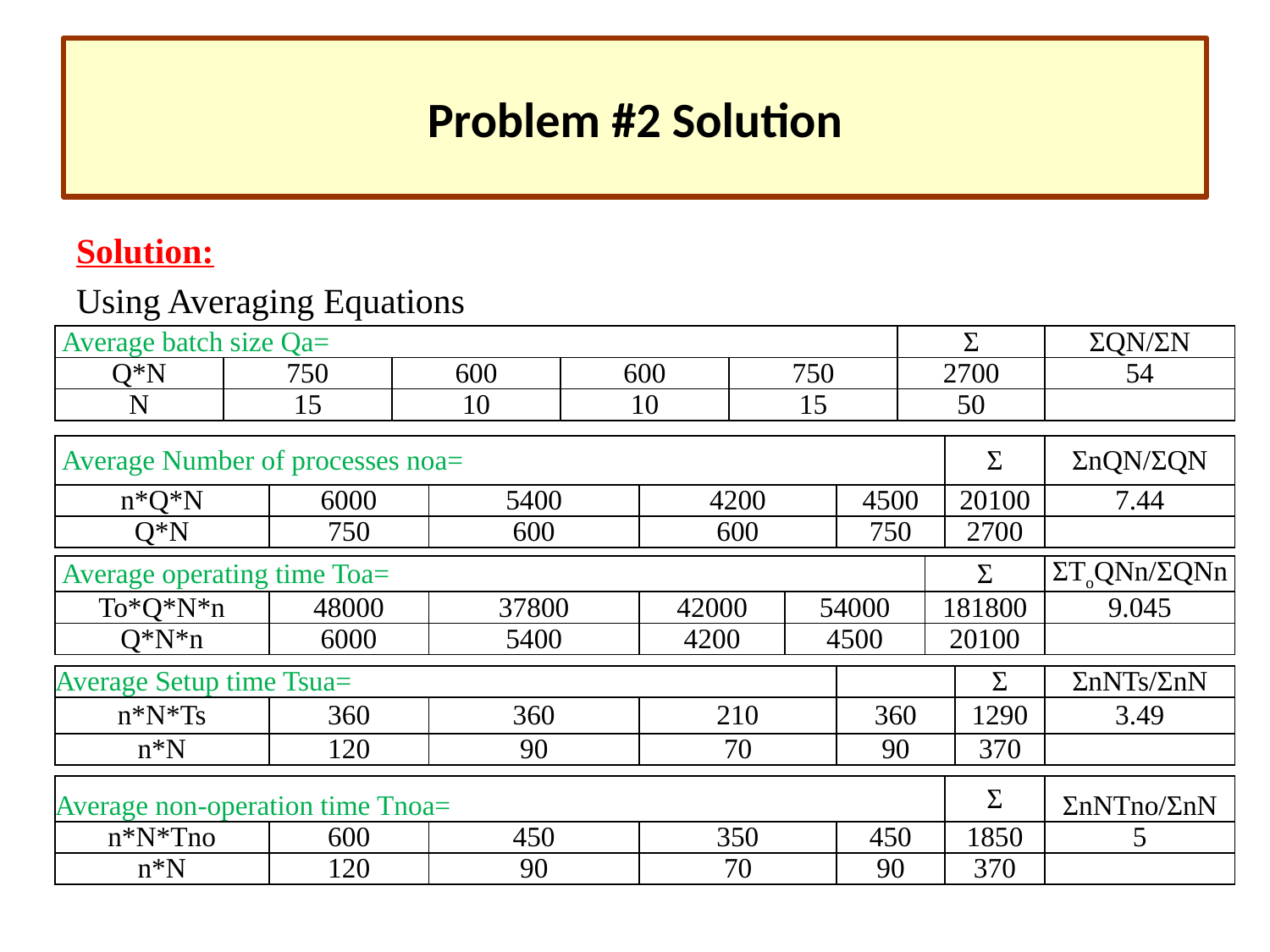

# Problem #2 Solution
Solution:
Using Averaging Equations

| Average batch size Qa= |  |  |  |  | Σ | ΣQN/ΣN |
| --- | --- | --- | --- | --- | --- | --- |
| Q\*N | 750 | 600 | 600 | 750 | 2700 | 54 |
| N | 15 | 10 | 10 | 15 | 50 |  |
| Average Number of processes noa= |  |  |  |  | Σ | ΣnQN/ΣQN |
| --- | --- | --- | --- | --- | --- | --- |
| n\*Q\*N | 6000 | 5400 | 4200 | 4500 | 20100 | 7.44 |
| Q\*N | 750 | 600 | 600 | 750 | 2700 |  |
| Average operating time Toa= |  |  |  |  | Σ | ΣToQNn/ΣQNn |
| --- | --- | --- | --- | --- | --- | --- |
| To\*Q\*N\*n | 48000 | 37800 | 42000 | 54000 | 181800 | 9.045 |
| Q\*N\*n | 6000 | 5400 | 4200 | 4500 | 20100 |  |
| Average Setup time Tsua= |  |  |  |  | Σ | ΣnNTs/ΣnN |
| --- | --- | --- | --- | --- | --- | --- |
| n\*N\*Ts | 360 | 360 | 210 | 360 | 1290 | 3.49 |
| n\*N | 120 | 90 | 70 | 90 | 370 |  |
| Average non-operation time Tnoa= |  |  |  |  | Σ | ΣnNTno/ΣnN |
| --- | --- | --- | --- | --- | --- | --- |
| n\*N\*Tno | 600 | 450 | 350 | 450 | 1850 | 5 |
| n\*N | 120 | 90 | 70 | 90 | 370 |  |